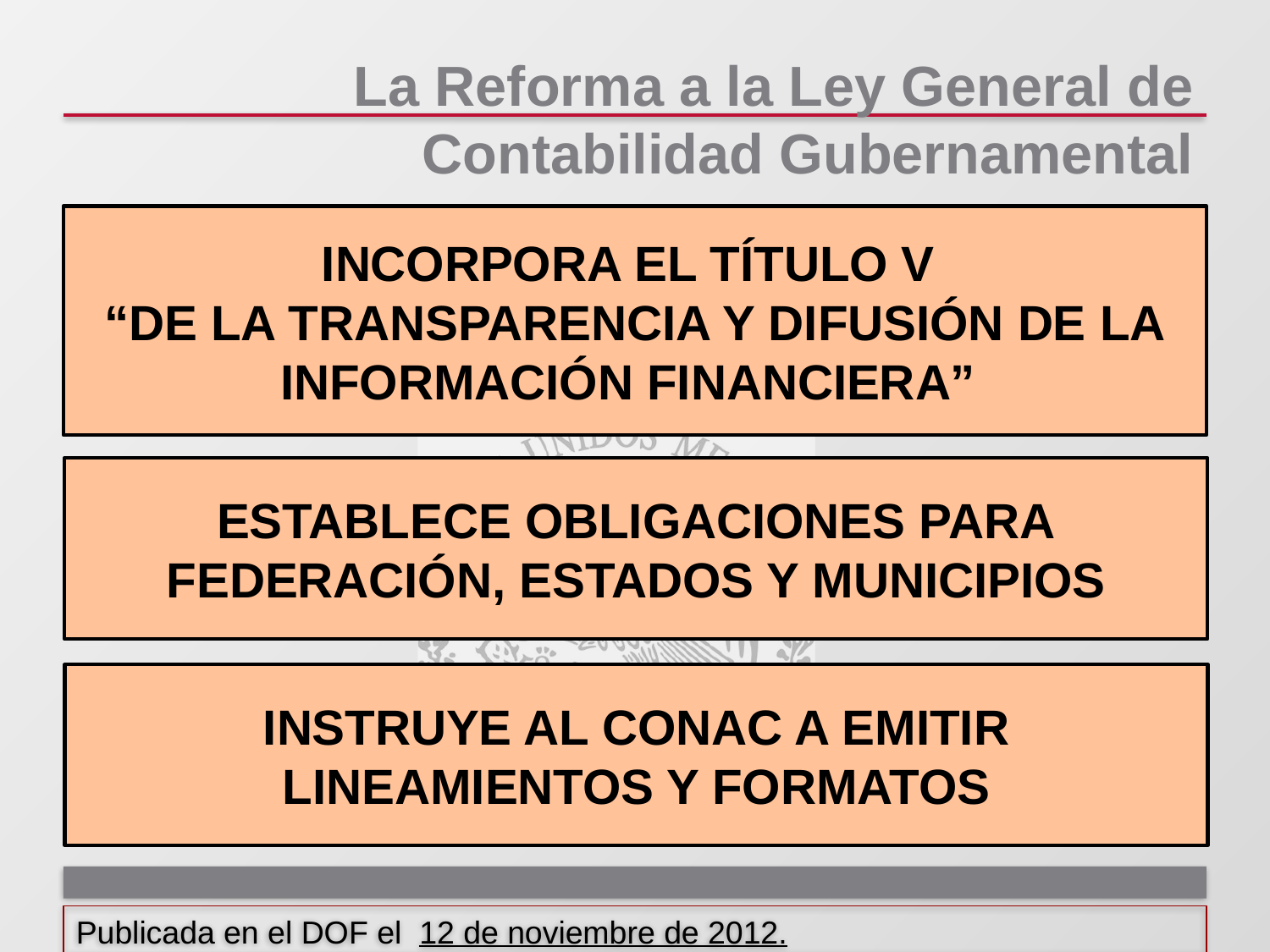

# La Reforma a la Ley General de Contabilidad Gubernamental
INCORPORA EL TÍTULO V
“DE LA TRANSPARENCIA Y DIFUSIÓN DE LA
INFORMACIÓN FINANCIERA”
ESTABLECE OBLIGACIONES PARA
FEDERACIÓN, ESTADOS Y MUNICIPIOS
INSTRUYE AL CONAC A EMITIR
LINEAMIENTOS Y FORMATOS
Publicada en el DOF el  12 de noviembre de 2012.